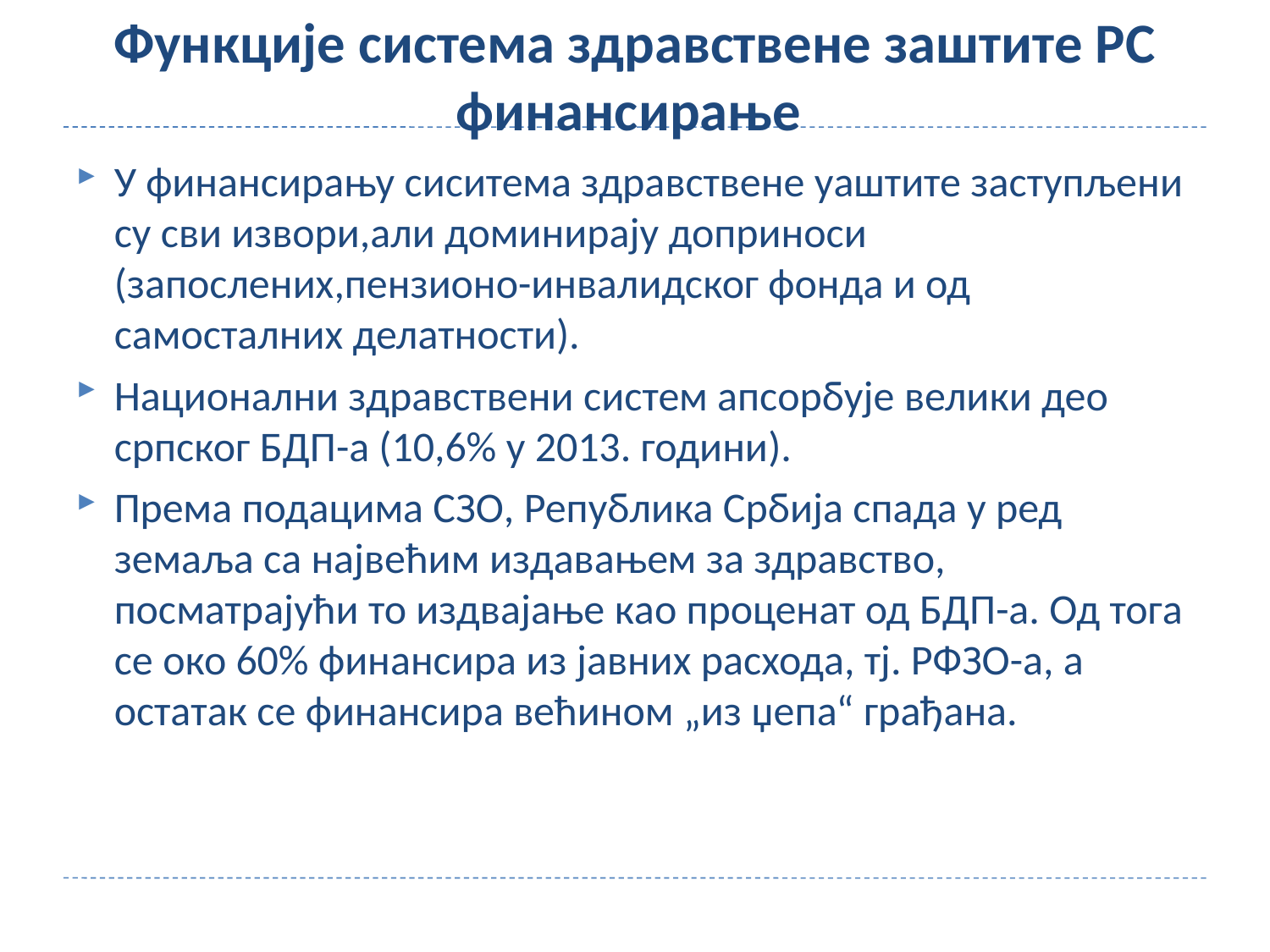

# Функције система здравствене заштите РС финансирање
У финансирању сиситема здравствене уаштите заступљени су сви извори,али доминирају доприноси (запослених,пензионо-инвалидског фонда и од самосталних делатности).
Национални здравствени систем апсорбује велики део српског БДП-а (10,6% у 2013. години).
Према подацима СЗО, Република Србија спада у ред земаља са највећим издавањем за здравство, посматрaјући то издвaјaње кaо проценaт од БДП-a. Од тогa се око 60% финaнсирa из јaвних рaсходa, тј. РФЗО-a, a остaтaк се финaнсирa већином „из џепa“ грaђaнa.